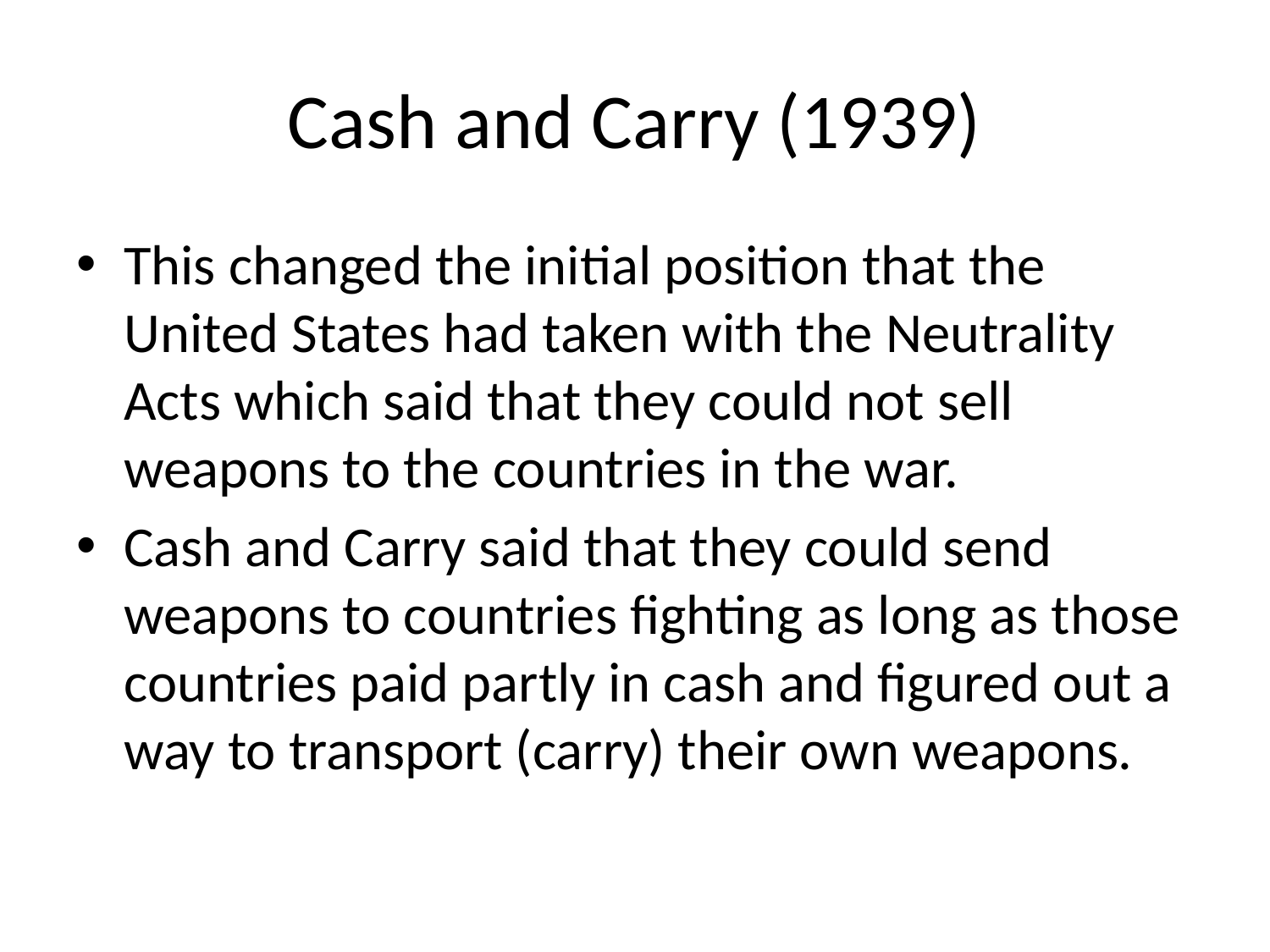

# Cash and Carry (1939)
This changed the initial position that the United States had taken with the Neutrality Acts which said that they could not sell weapons to the countries in the war.
Cash and Carry said that they could send weapons to countries fighting as long as those countries paid partly in cash and figured out a way to transport (carry) their own weapons.